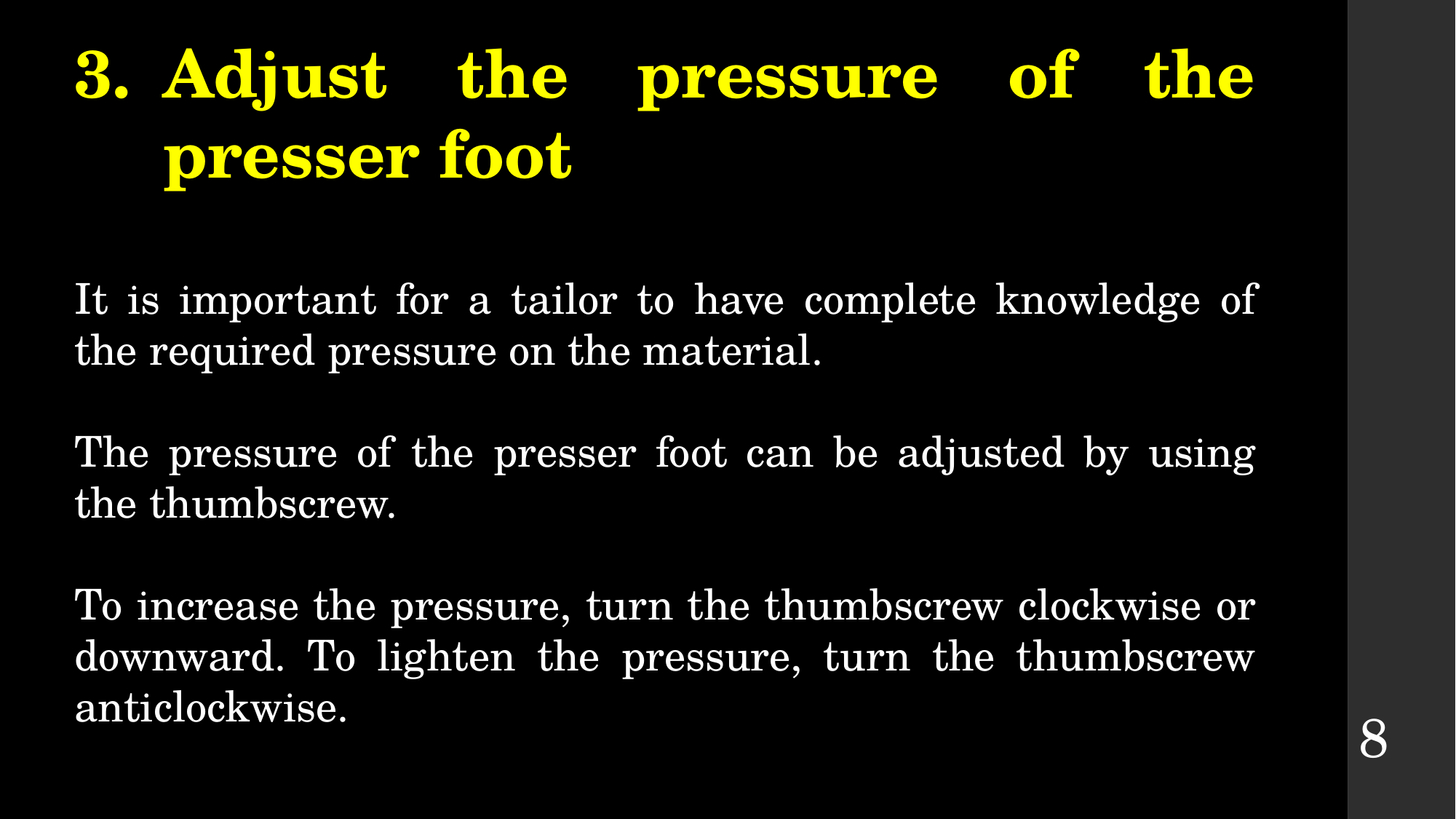

# Adjust the pressure of the presser foot
It is important for a tailor to have complete knowledge of the required pressure on the material.

The pressure of the presser foot can be adjusted by using the thumbscrew.

To increase the pressure, turn the thumbscrew clockwise or downward. To lighten the pressure, turn the thumbscrew anticlockwise.
8